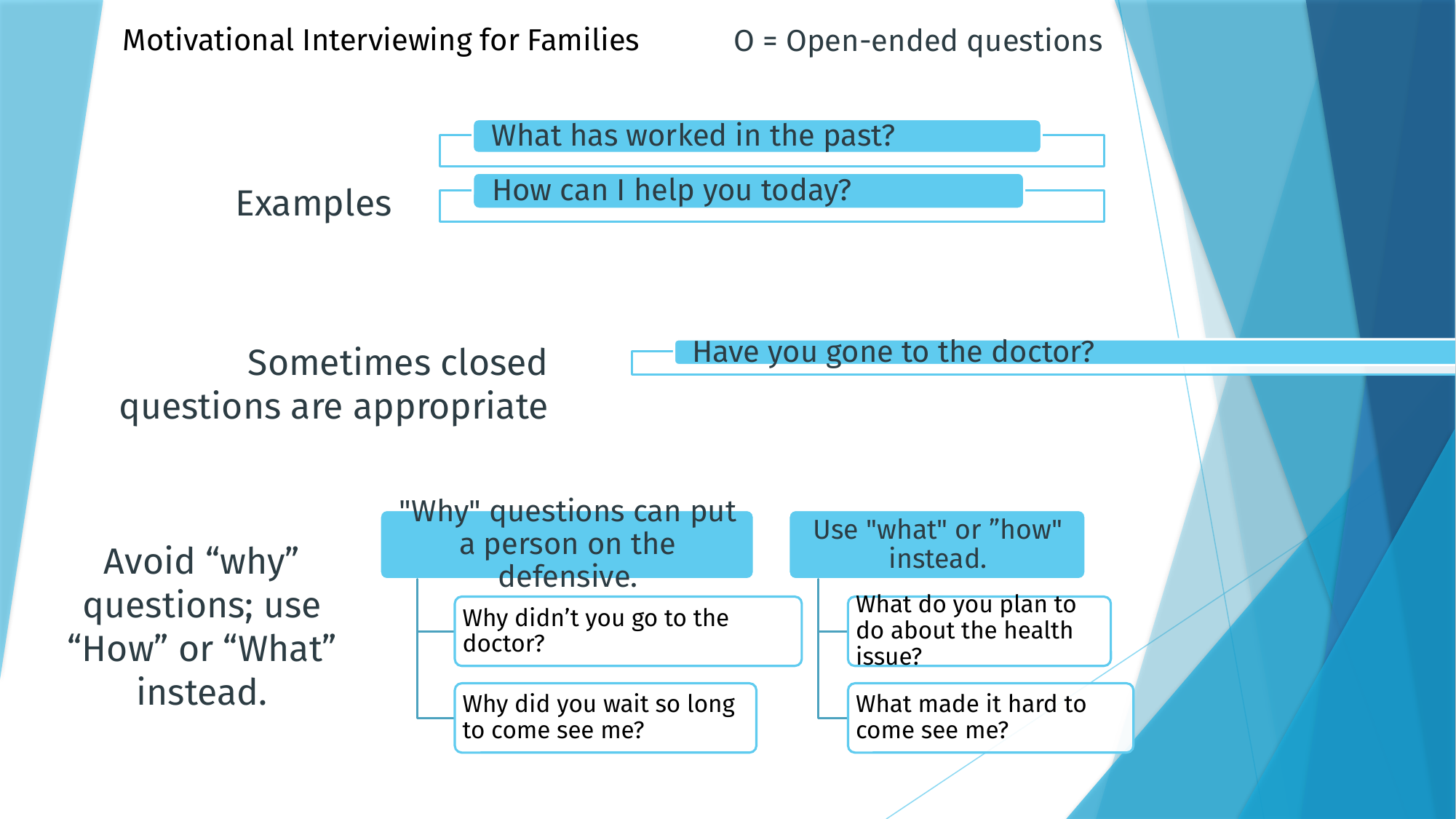

Motivational Interviewing for Families
# O = Open-ended questions

What has worked in the past?

How can I help you today?
Examples
Sometimes closed questions are appropriate
Have you gone to the doctor?
"Why" questions can put a person on the defensive.
Why didn’t you go to the doctor?
Why did you wait so long to come see me?
Use "what" or ”how" instead.
What do you plan to do about the health issue?
What made it hard to come see me?
Avoid “why” questions; use “How” or “What” instead.